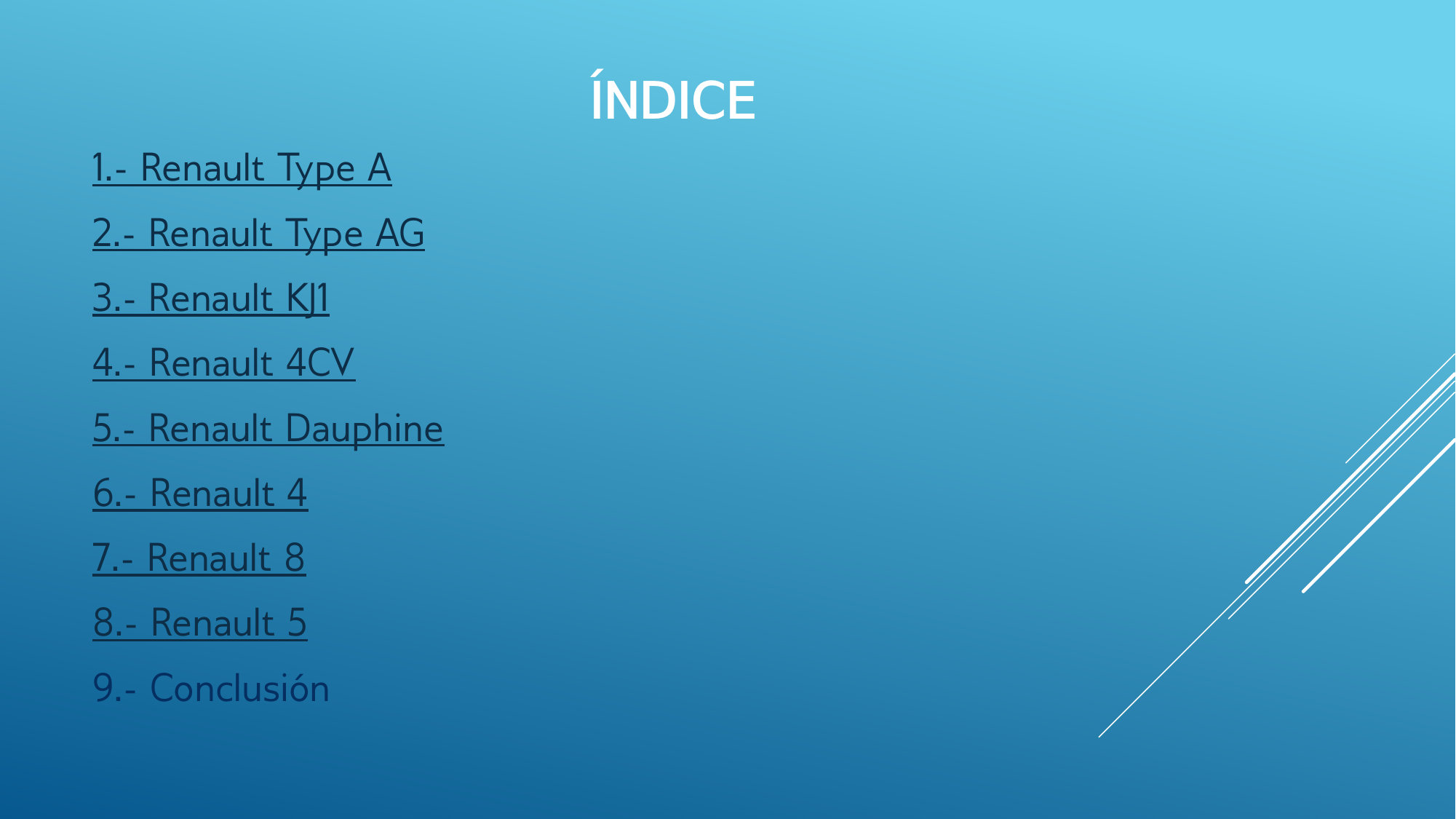

# ÍNDICE
1.- Renault Type A
2.- Renault Type AG
3.- Renault KJ1
4.- Renault 4CV
5.- Renault Dauphine
6.- Renault 4
7.- Renault 8
8.- Renault 5
9.- Conclusión